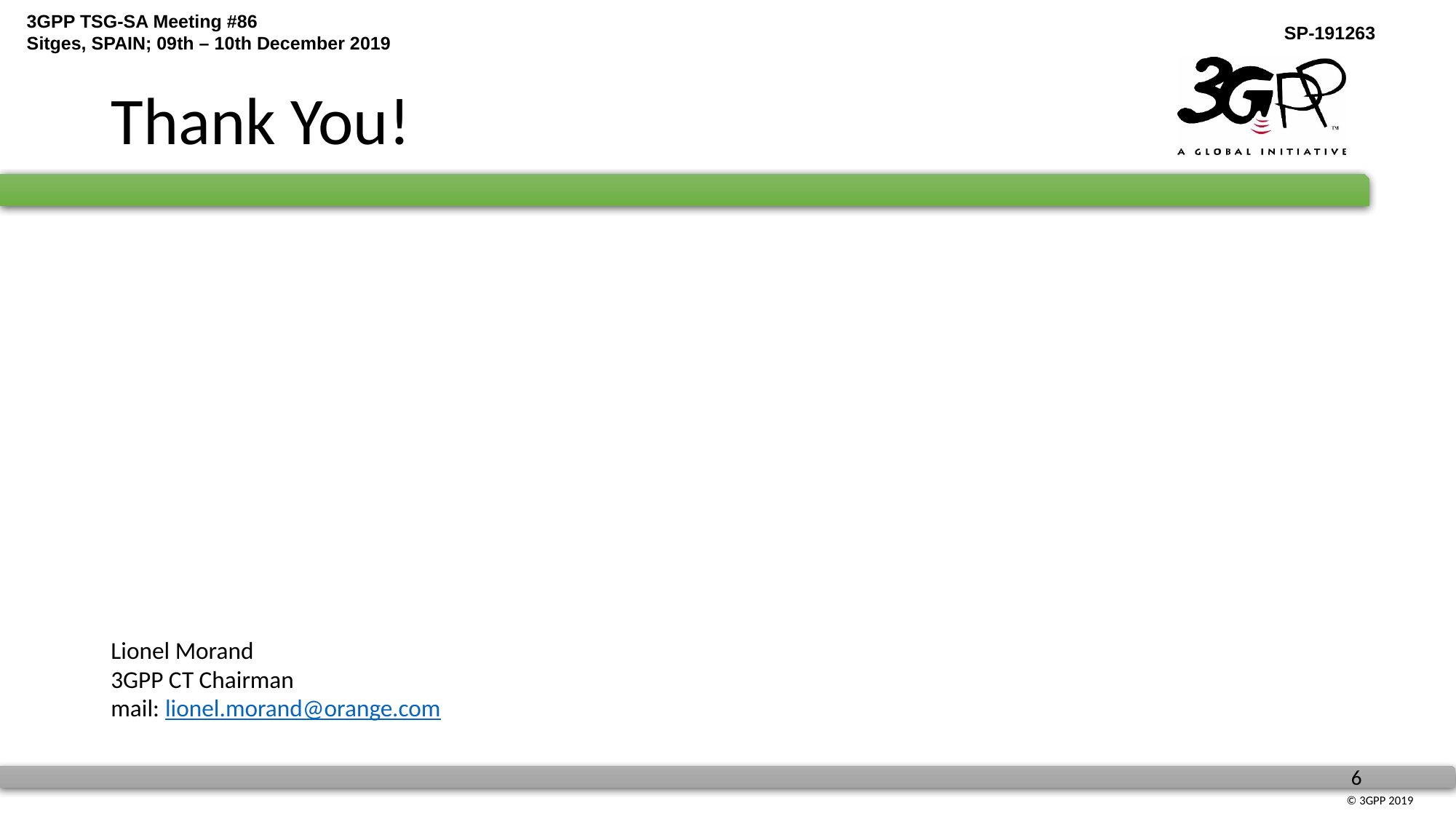

# Thank You!

Lionel Morand
3GPP CT Chairman
mail: lionel.morand@orange.com